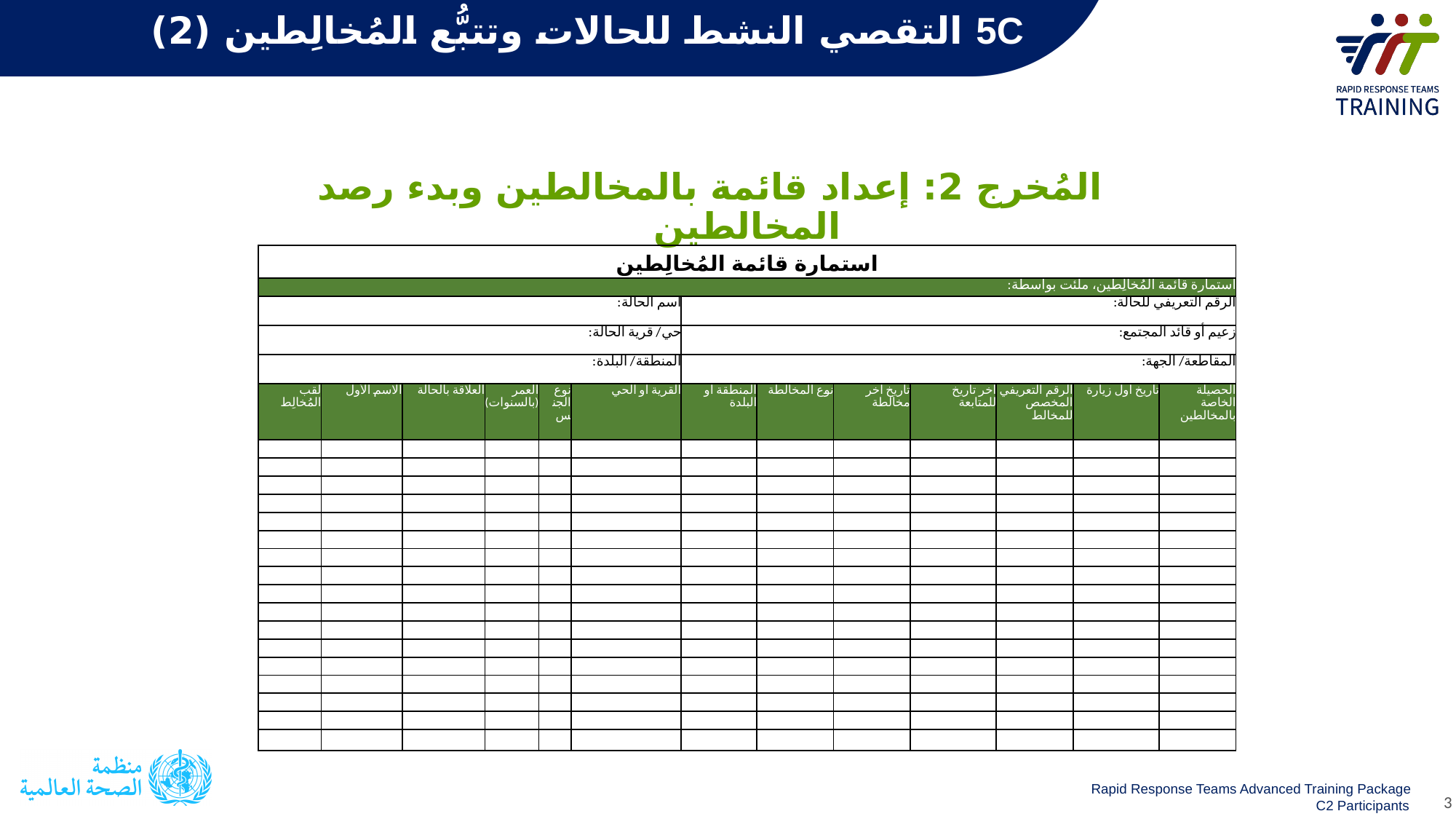

# 5C التقصي النشط للحالات وتتبُّع المُخالِطين (2)
المُخرج 2: إعداد قائمة بالمخالطين وبدء رصد المخالطين
| استمارة قائمة المُخالِطين |  |  |  |  |  |  |  |  |  |  |  |  |
| --- | --- | --- | --- | --- | --- | --- | --- | --- | --- | --- | --- | --- |
| استمارة قائمة المُخالِطين، ملئت بواسطة: |  |  |  |  |  |  |  |  |  |  |  |  |
| اسم الحالة: |  |  |  |  |  | الرقم التعريفي للحالة: |  |  |  |  |  |  |
| حي/ قرية الحالة: |  |  |  |  |  | زعيم أو قائد المجتمع: |  |  |  |  |  |  |
| المنطقة/ البلدة: |  |  |  |  |  | المقاطعة/ الجهة: |  |  |  |  |  |  |
| لقب المُخالِط | الاسم الأول | العلاقة بالحالة | العمر (بالسنوات) | نوع الجنس | القرية أو الحي | المنطقة أو البلدة | نوع المخالطة | تاريخ آخر مخالطة | آخر تاريخ للمتابعة | الرقم التعريفي المخصص للمخالط | تاريخ أول زيارة | الحصيلة الخاصة بالمخالطين |
|  |  |  |  |  |  |  |  |  |  |  |  |  |
|  |  |  |  |  |  |  |  |  |  |  |  |  |
|  |  |  |  |  |  |  |  |  |  |  |  |  |
|  |  |  |  |  |  |  |  |  |  |  |  |  |
|  |  |  |  |  |  |  |  |  |  |  |  |  |
|  |  |  |  |  |  |  |  |  |  |  |  |  |
|  |  |  |  |  |  |  |  |  |  |  |  |  |
|  |  |  |  |  |  |  |  |  |  |  |  |  |
|  |  |  |  |  |  |  |  |  |  |  |  |  |
|  |  |  |  |  |  |  |  |  |  |  |  |  |
|  |  |  |  |  |  |  |  |  |  |  |  |  |
|  |  |  |  |  |  |  |  |  |  |  |  |  |
|  |  |  |  |  |  |  |  |  |  |  |  |  |
|  |  |  |  |  |  |  |  |  |  |  |  |  |
|  |  |  |  |  |  |  |  |  |  |  |  |  |
|  |  |  |  |  |  |  |  |  |  |  |  |  |
|  |  |  |  |  |  |  |  |  |  |  |  |  |